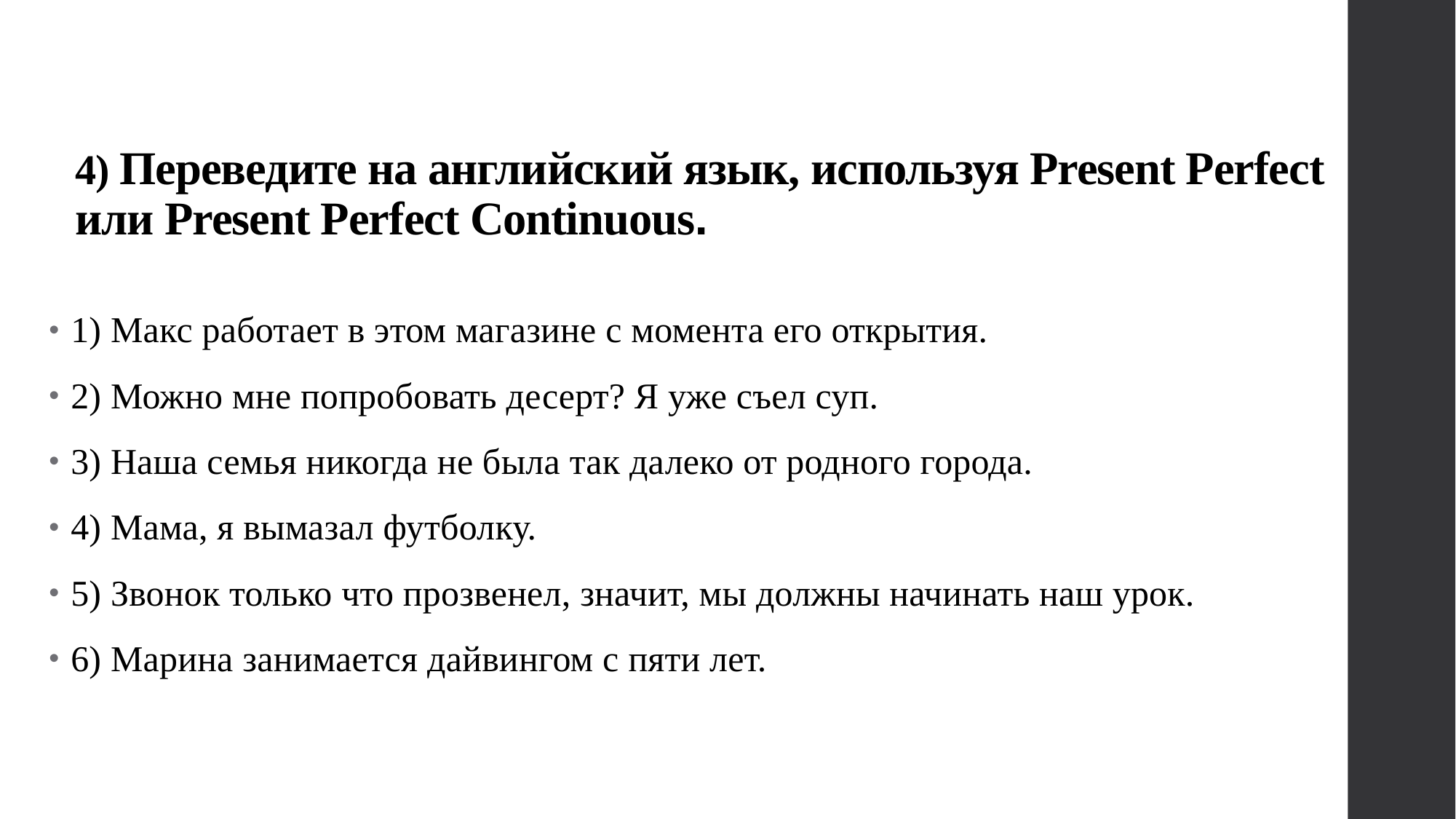

# 4) Переведите на английский язык, используя Present Perfect или Present Perfect Continuous.
1) Макс работает в этом магазине с момента его открытия.
2) Можно мне попробовать десерт? Я уже съел суп.
3) Наша семья никогда не была так далеко от родного города.
4) Мама, я вымазал футболку.
5) Звонок только что прозвенел, значит, мы должны начинать наш урок.
6) Марина занимается дайвингом с пяти лет.